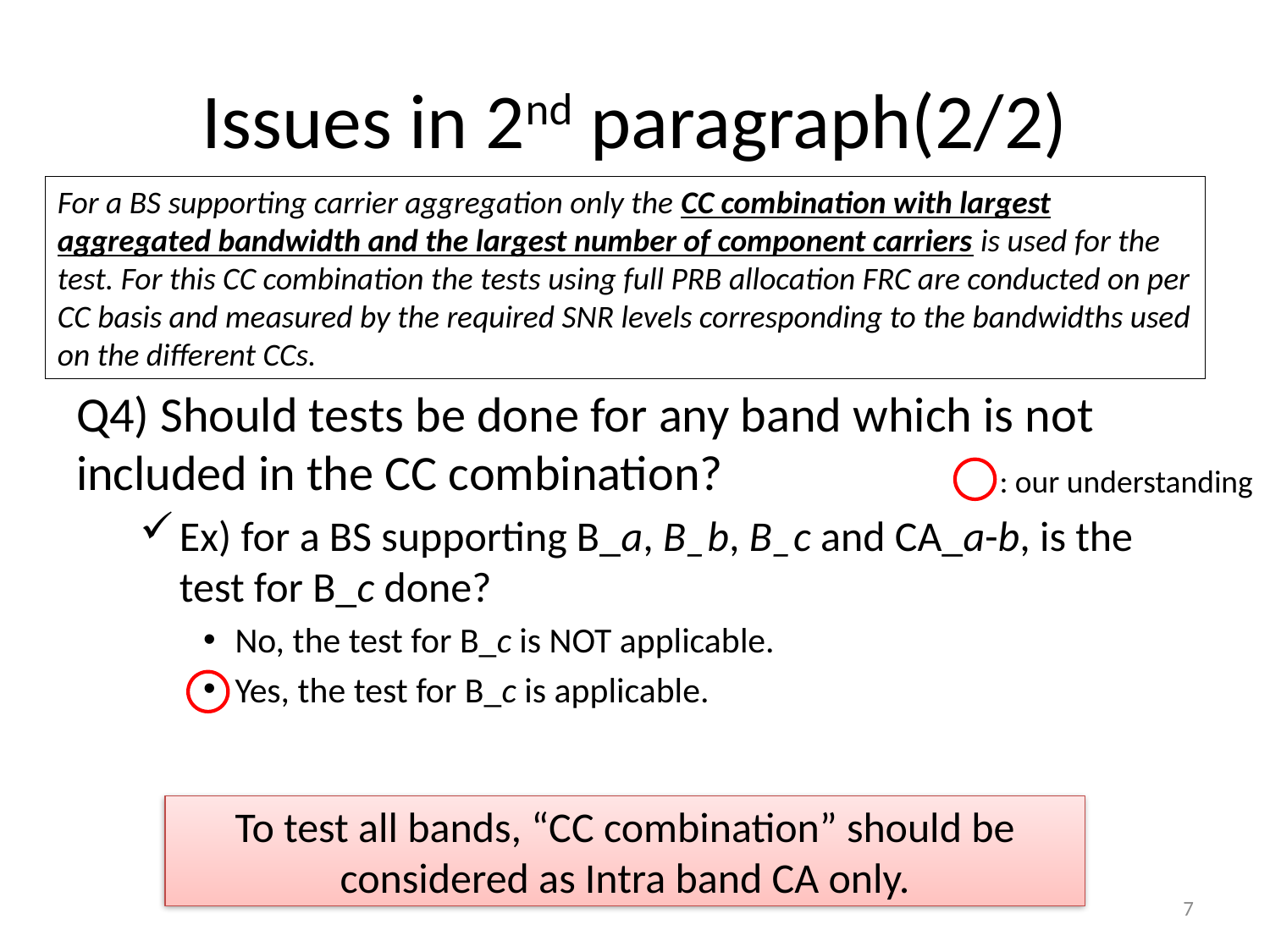

# Issues in 2nd paragraph(2/2)
For a BS supporting carrier aggregation only the CC combination with largest aggregated bandwidth and the largest number of component carriers is used for the test. For this CC combination the tests using full PRB allocation FRC are conducted on per CC basis and measured by the required SNR levels corresponding to the bandwidths used on the different CCs.
Q4) Should tests be done for any band which is not included in the CC combination?
Ex) for a BS supporting B_a, B_b, B_c and CA_a-b, is the test for B_c done?
No, the test for B_c is NOT applicable.
Yes, the test for B_c is applicable.
: our understanding

To test all bands, “CC combination” should be considered as Intra band CA only.
7